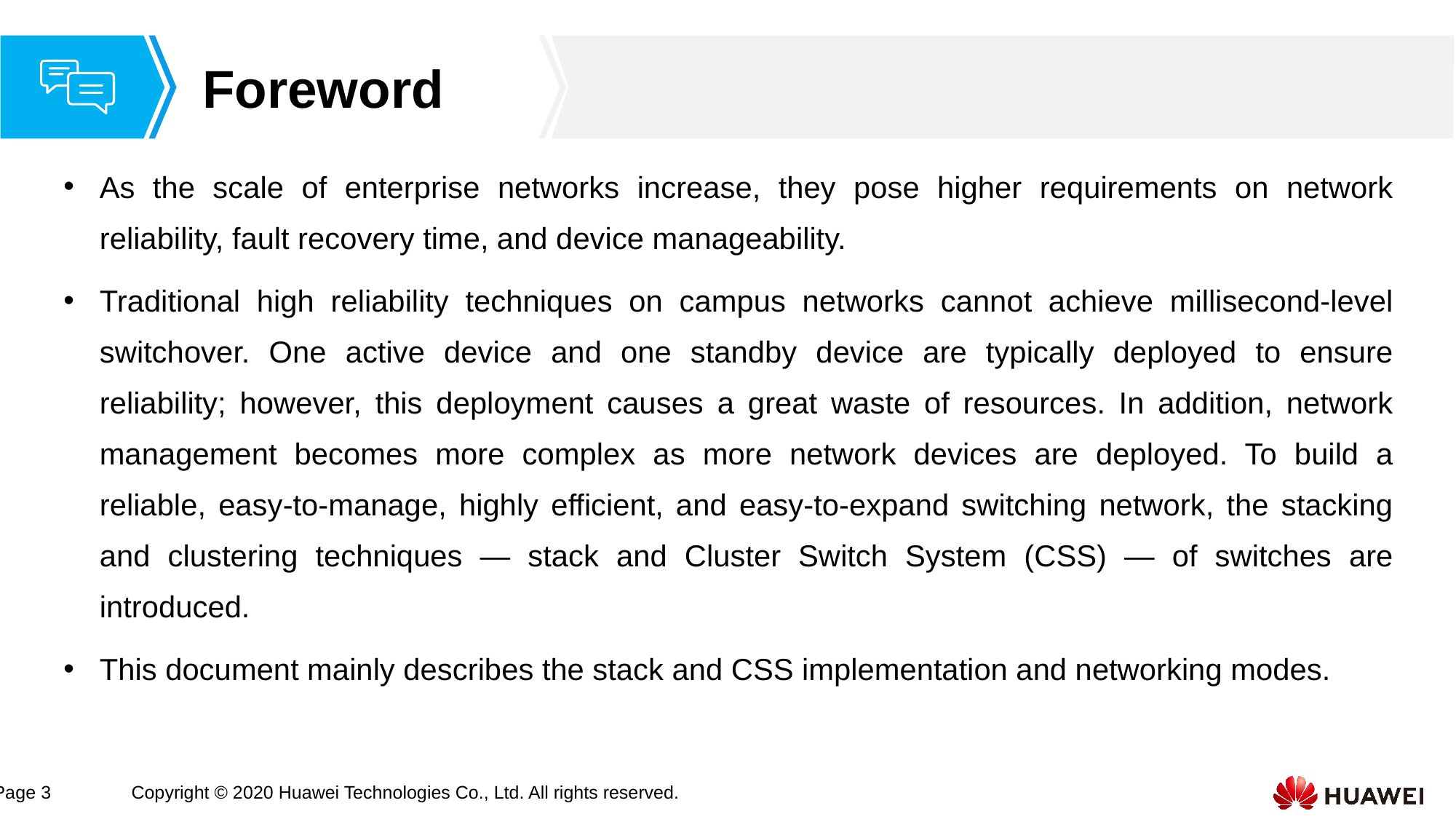

As the scale of enterprise networks increase, they pose higher requirements on network reliability, fault recovery time, and device manageability.
Traditional high reliability techniques on campus networks cannot achieve millisecond-level switchover. One active device and one standby device are typically deployed to ensure reliability; however, this deployment causes a great waste of resources. In addition, network management becomes more complex as more network devices are deployed. To build a reliable, easy-to-manage, highly efficient, and easy-to-expand switching network, the stacking and clustering techniques — stack and Cluster Switch System (CSS) — of switches are introduced.
This document mainly describes the stack and CSS implementation and networking modes.